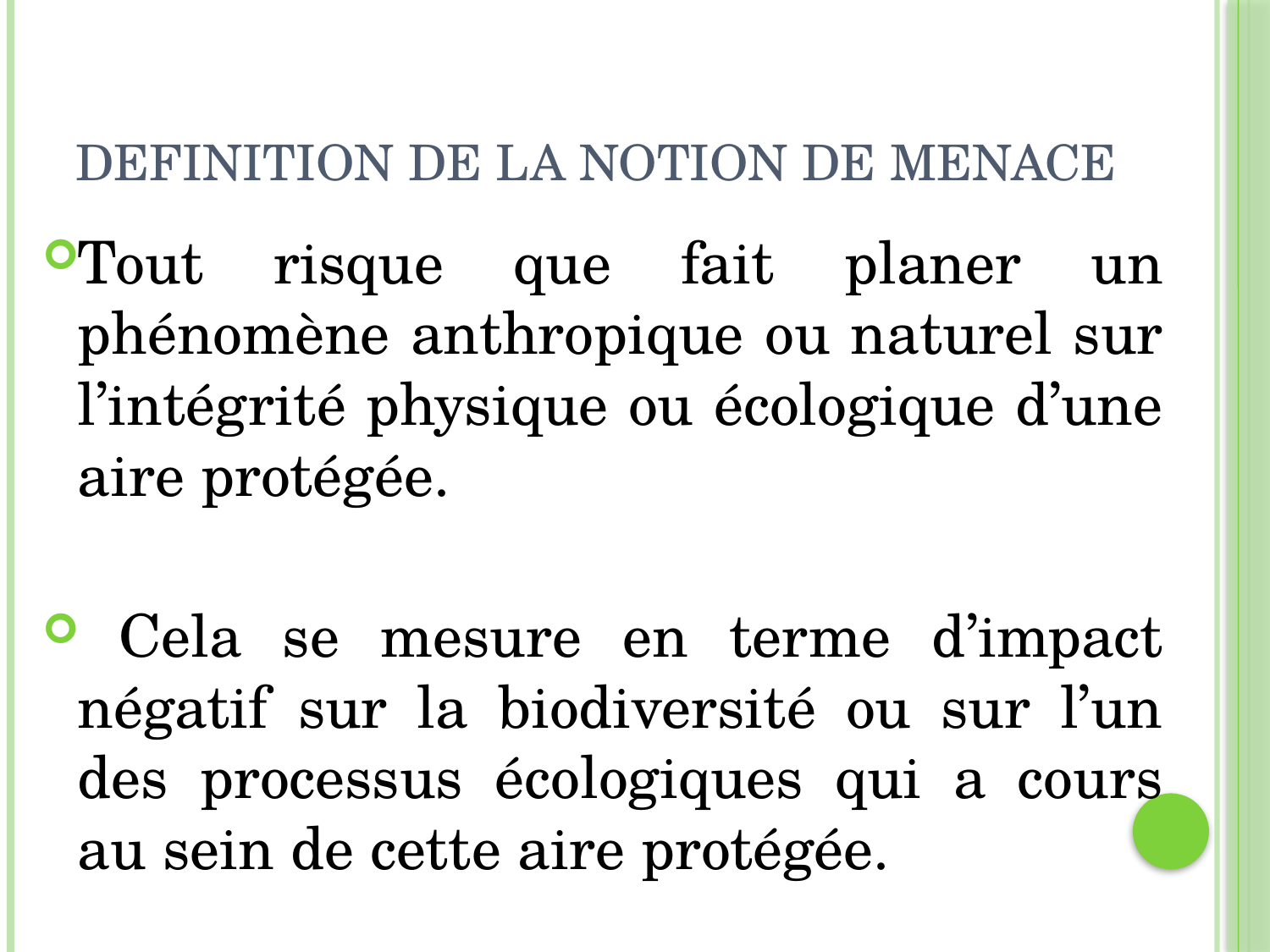

# DEFINITION DE LA NOTION DE MENACE
Tout risque que fait planer un phénomène anthropique ou naturel sur l’intégrité physique ou écologique d’une aire protégée.

 Cela se mesure en terme d’impact négatif sur la biodiversité ou sur l’un des processus écologiques qui a cours au sein de cette aire protégée.